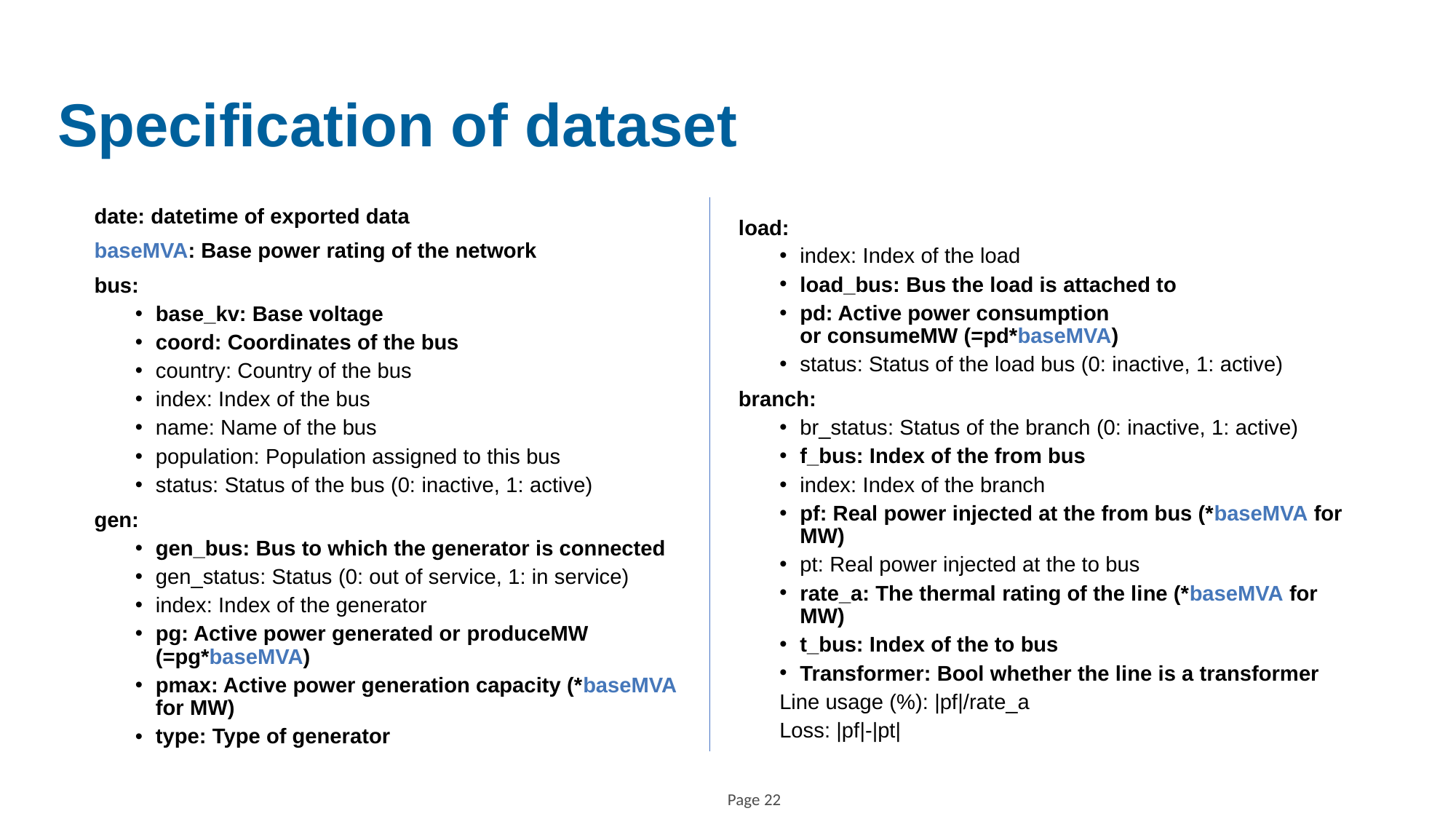

Specification of dataset

date: datetime of exported data
baseMVA: Base power rating of the network
bus:
base_kv: Base voltage
coord: Coordinates of the bus
country: Country of the bus
index: Index of the bus
name: Name of the bus
population: Population assigned to this bus
status: Status of the bus (0: inactive, 1: active)
gen:
gen_bus: Bus to which the generator is connected
gen_status: Status (0: out of service, 1: in service)
index: Index of the generator
pg: Active power generated or produceMW (=pg*baseMVA)
pmax: Active power generation capacity (*baseMVA for MW)
type: Type of generator

load:
index: Index of the load
load_bus: Bus the load is attached to
pd: Active power consumption
or consumeMW (=pd*baseMVA)
status: Status of the load bus (0: inactive, 1: active)
branch:
br_status: Status of the branch (0: inactive, 1: active)
f_bus: Index of the from bus
index: Index of the branch
pf: Real power injected at the from bus (*baseMVA for MW)
pt: Real power injected at the to bus
rate_a: The thermal rating of the line (*baseMVA for MW)
t_bus: Index of the to bus
Transformer: Bool whether the line is a transformer
Line usage (%): |pf|/rate_a
Loss: |pf|-|pt|